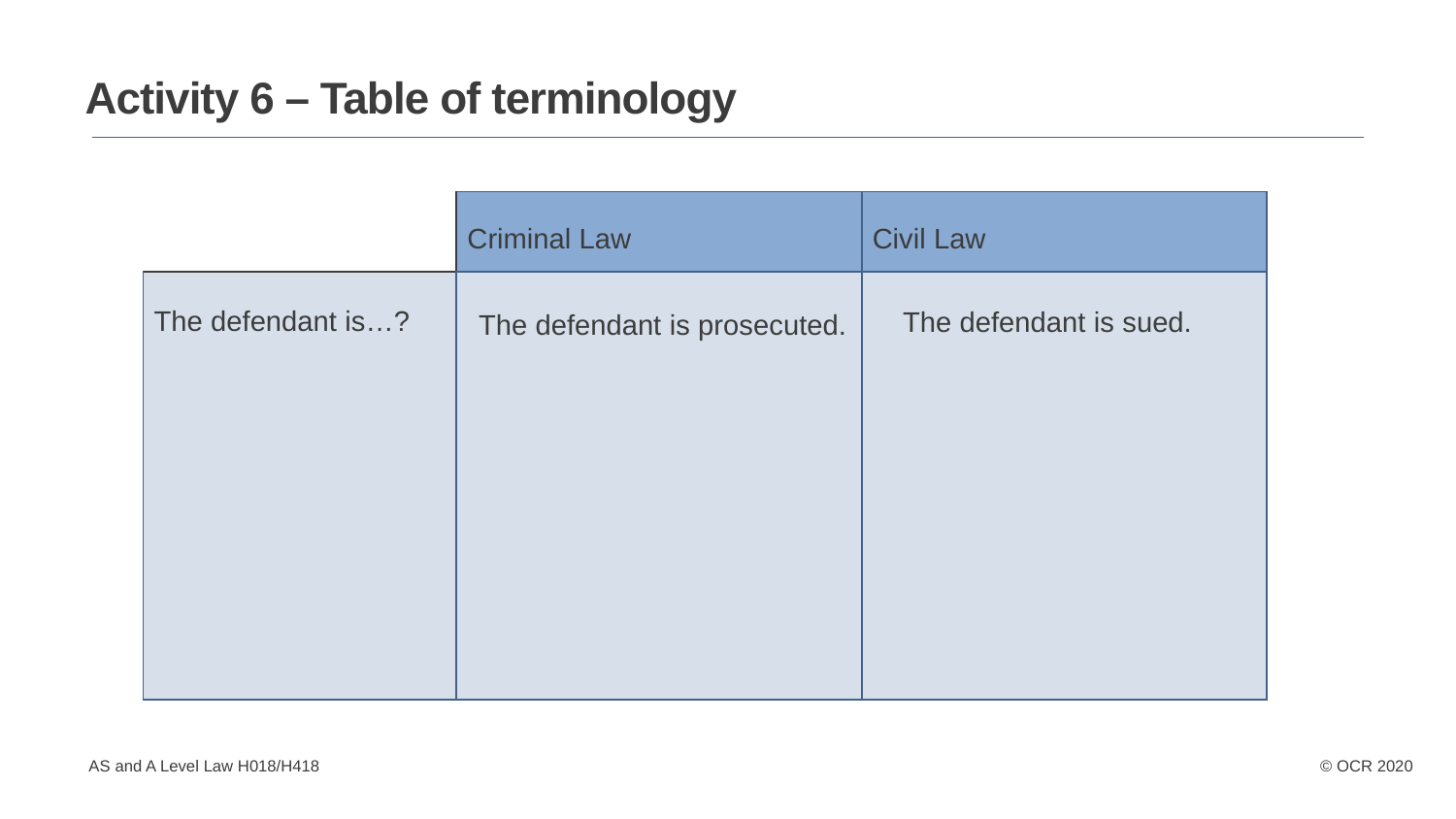

Activity 6 – Table of terminology
|  | Criminal Law | Civil Law |
| --- | --- | --- |
| The defendant is…? |  |  |
The defendant is sued.

The defendant is prosecuted.